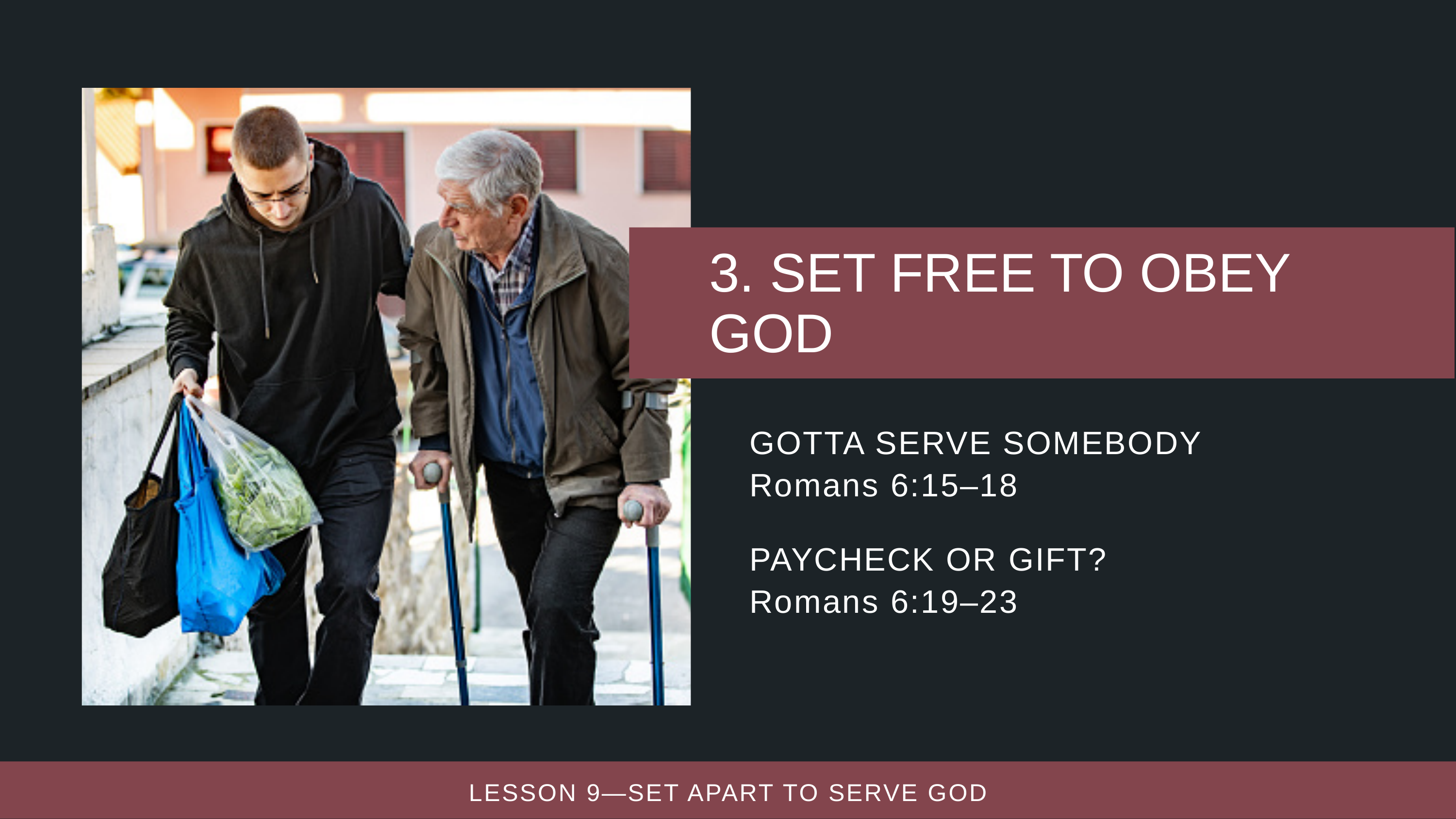

GOTTA SERVE SOMEBODY
Romans 6:15–18

PAYCHECK OR GIFT?
Romans 6:19–23